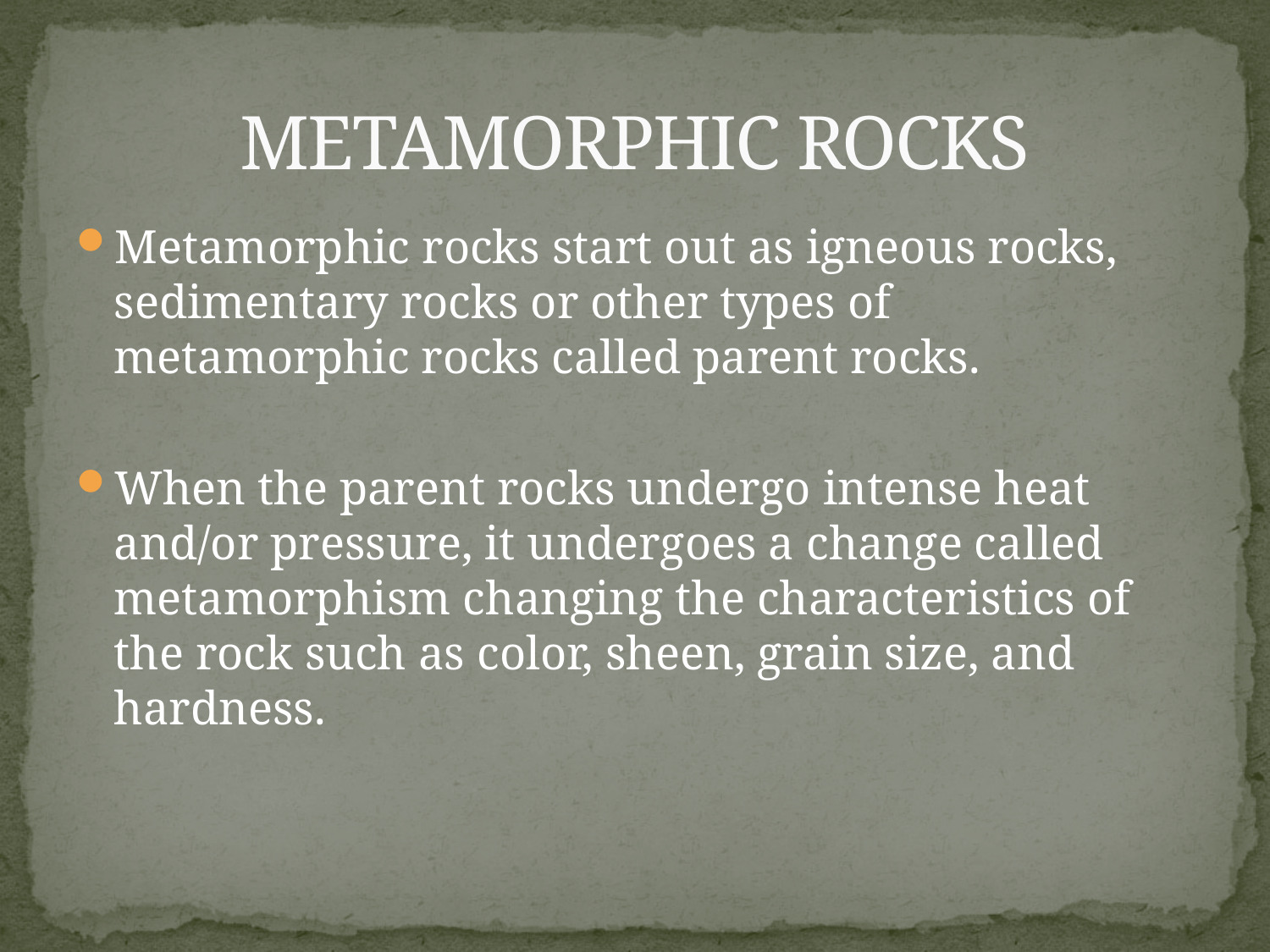

# METAMORPHIC ROCKS
Metamorphic rocks start out as igneous rocks, sedimentary rocks or other types of metamorphic rocks called parent rocks.

When the parent rocks undergo intense heat and/or pressure, it undergoes a change called metamorphism changing the characteristics of the rock such as color, sheen, grain size, and hardness.